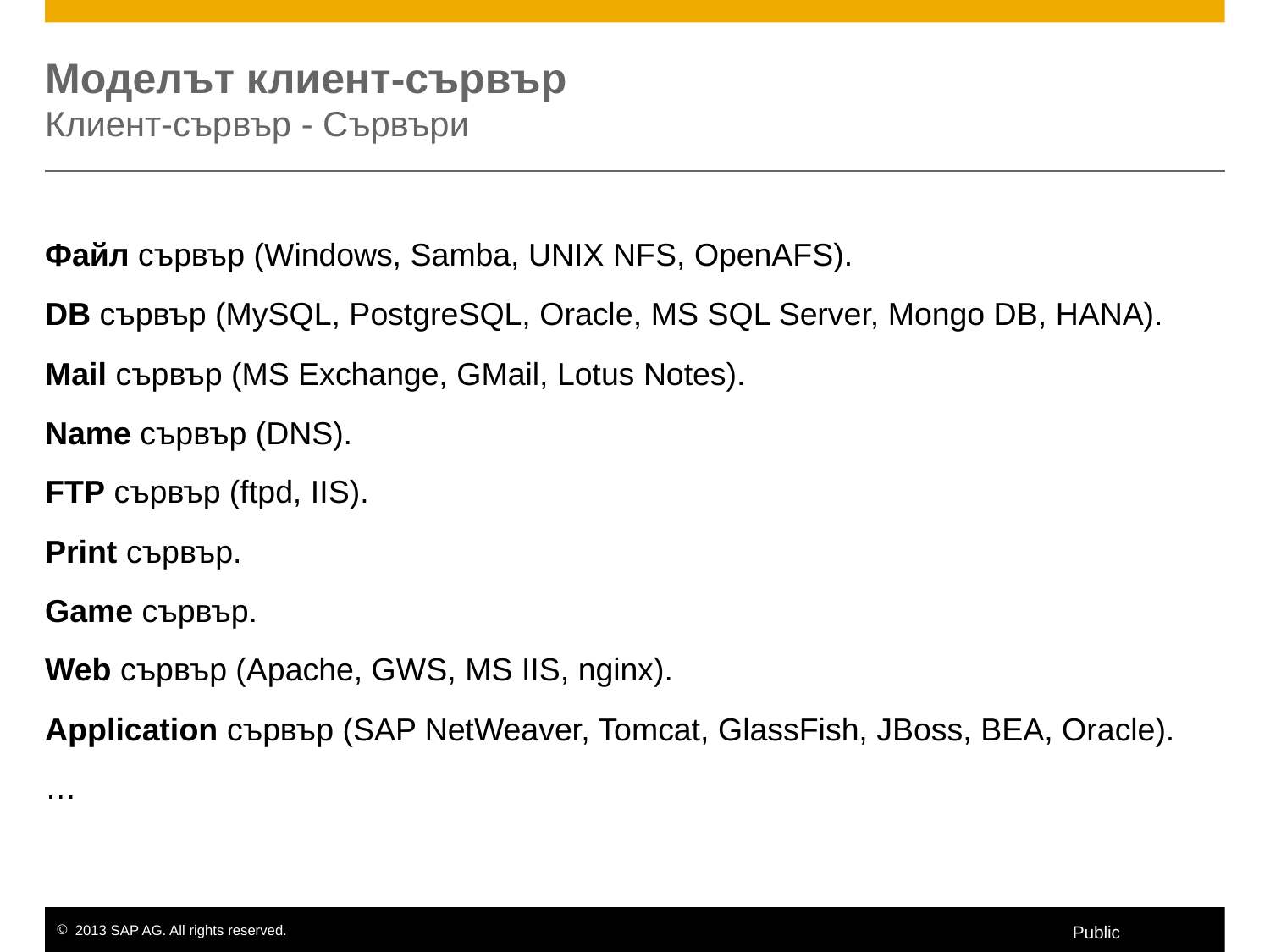

# Моделът клиент-сървър Клиент-сървър - Сървъри
Файл сървър (Windows, Samba, UNIX NFS, OpenAFS).
DB сървър (MySQL, PostgreSQL, Oracle, MS SQL Server, Mongo DB, HANA).
Mail сървър (MS Exchange, GMail, Lotus Notes).
Name сървър (DNS).
FTP сървър (ftpd, IIS).
Print сървър.
Game сървър.
Web сървър (Apache, GWS, MS IIS, nginx).
Application сървър (SAP NetWeaver, Tomcat, GlassFish, JBoss, BEA, Oracle).
…